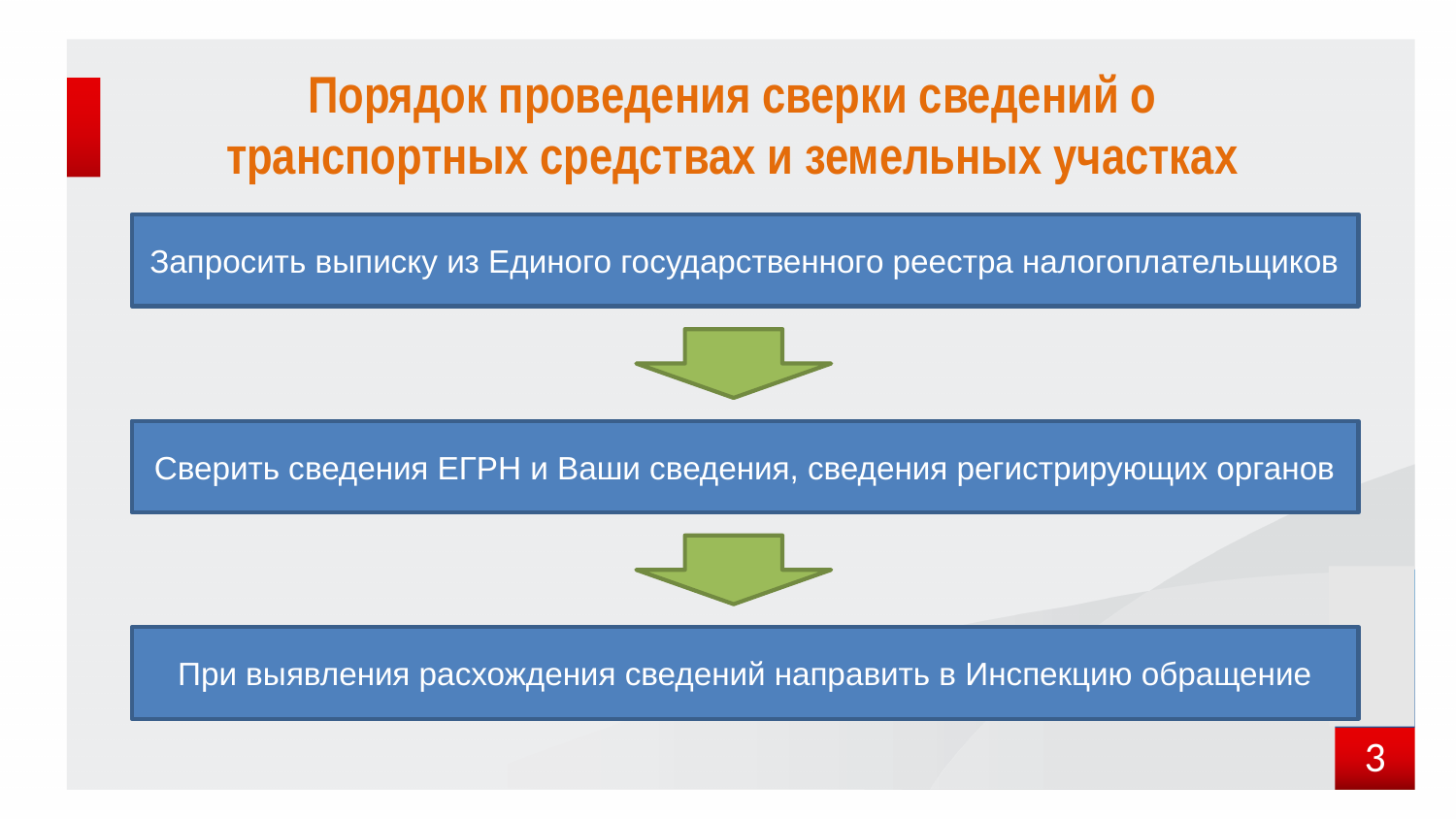

# Порядок проведения сверки сведений о транспортных средствах и земельных участках

Запросить выписку из Единого государственного реестра налогоплательщиков

Сверить сведения ЕГРН и Ваши сведения, сведения регистрирующих органов

При выявления расхождения сведений направить в Инспекцию обращение
3